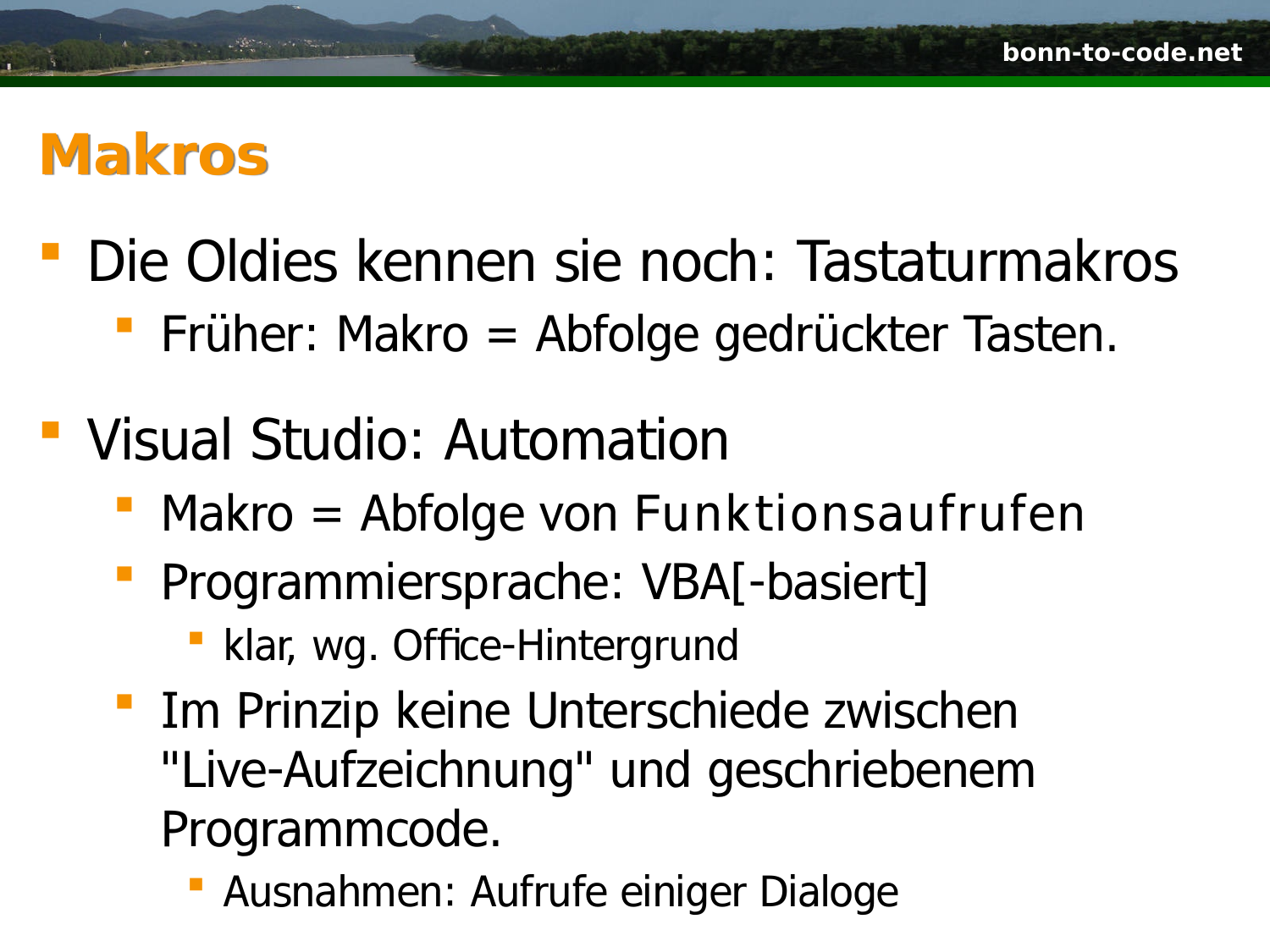

# Makros
Die Oldies kennen sie noch: Tastaturmakros
Früher: Makro = Abfolge gedrückter Tasten.
Visual Studio: Automation
Makro = Abfolge von Funktionsaufrufen
Programmiersprache: VBA[-basiert]
klar, wg. Office-Hintergrund
Im Prinzip keine Unterschiede zwischen
"Live-Aufzeichnung" und geschriebenem Programmcode.
Ausnahmen: Aufrufe einiger Dialoge